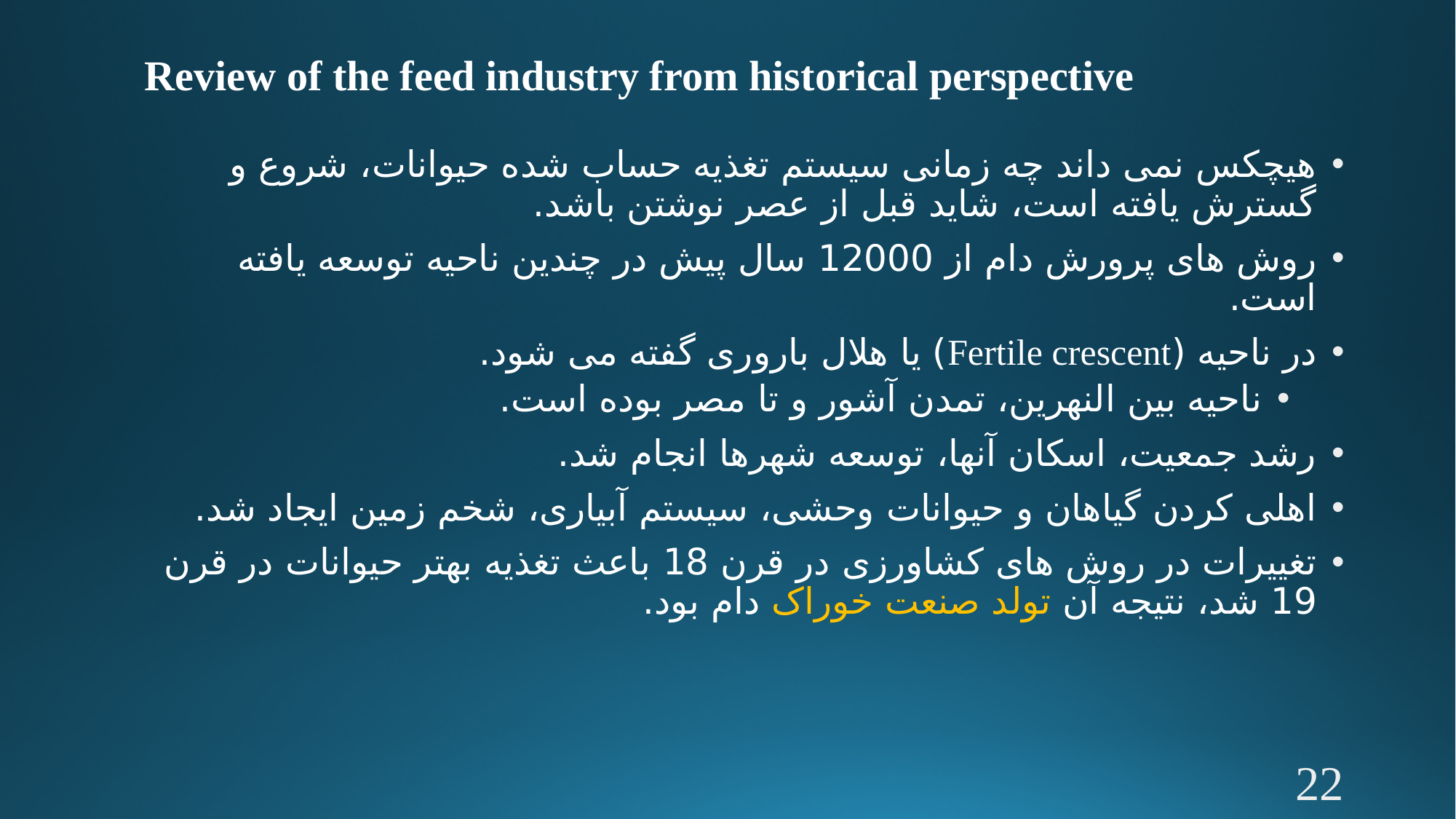

# Review of the feed industry from historical perspective
هیچکس نمی داند چه زمانی سیستم تغذیه حساب شده حیوانات، شروع و گسترش یافته است، شاید قبل از عصر نوشتن باشد.
روش های پرورش دام از 12000 سال پیش در چندین ناحیه توسعه یافته است.
در ناحیه (Fertile crescent) یا هلال باروری گفته می شود.
ناحیه بین النهرین، تمدن آشور و تا مصر بوده است.
رشد جمعیت، اسکان آنها، توسعه شهرها انجام شد.
اهلی کردن گیاهان و حیوانات وحشی، سیستم آبیاری، شخم زمین ایجاد شد.
تغییرات در روش های کشاورزی در قرن 18 باعث تغذیه بهتر حیوانات در قرن 19 شد، نتیجه آن تولد صنعت خوراک دام بود.
22